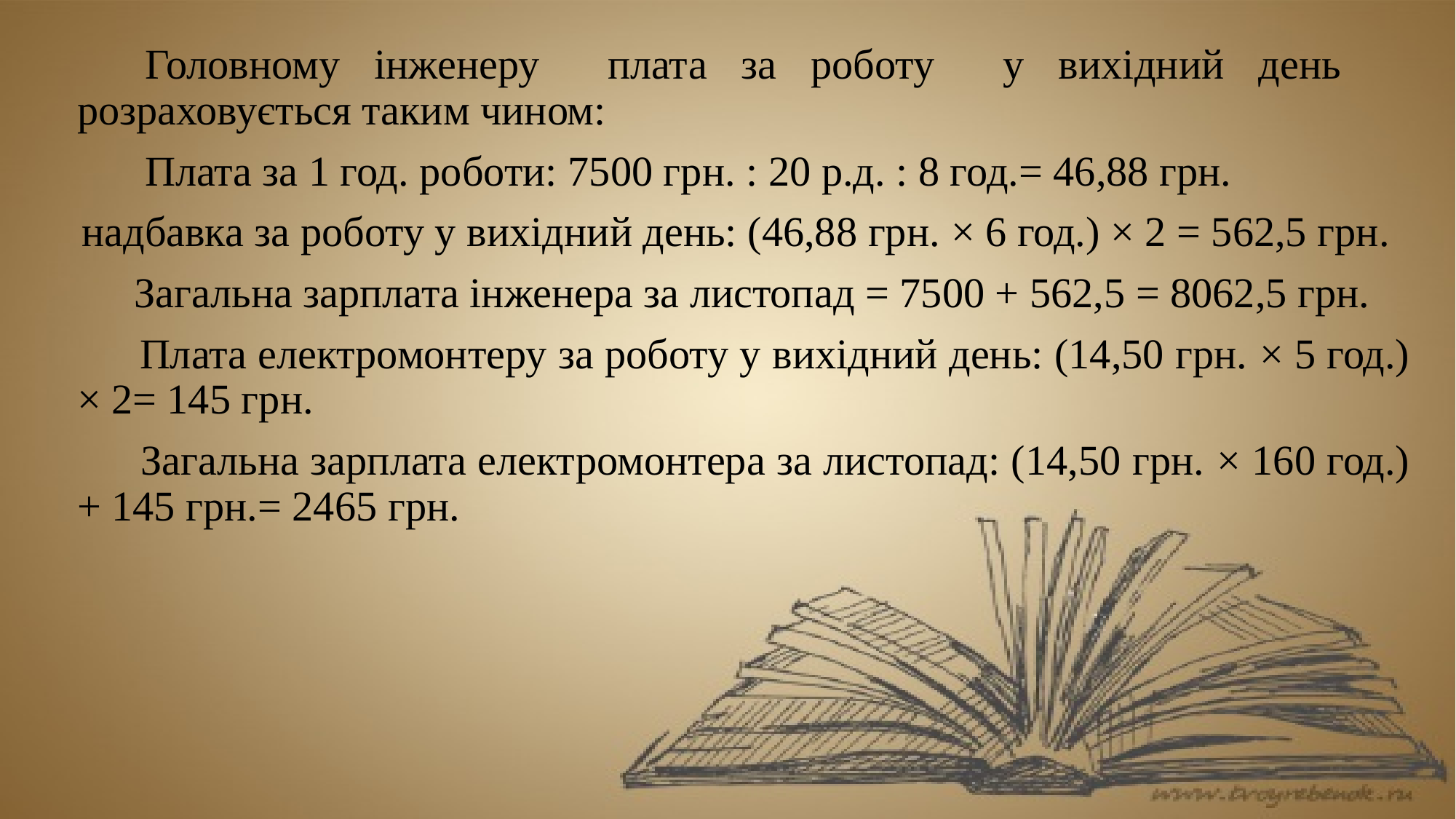

Головному інженеру  плата за роботу  у вихідний день   розраховується таким чином:
         Плата за 1 год. роботи: 7500 грн. : 20 р.д. : 8 год.= 46,88 грн.
 надбавка за роботу у вихідний день: (46,88 грн. × 6 год.) × 2 = 562,5 грн.
        Загальна зарплата інженера за листопад = 7500 + 562,5 = 8062,5 грн.
        Плата електромонтеру за роботу у вихідний день: (14,50 грн. × 5 год.) × 2= 145 грн.
        Загальна зарплата електромонтера за листопад: (14,50 грн. × 160 год.) + 145 грн.= 2465 грн.